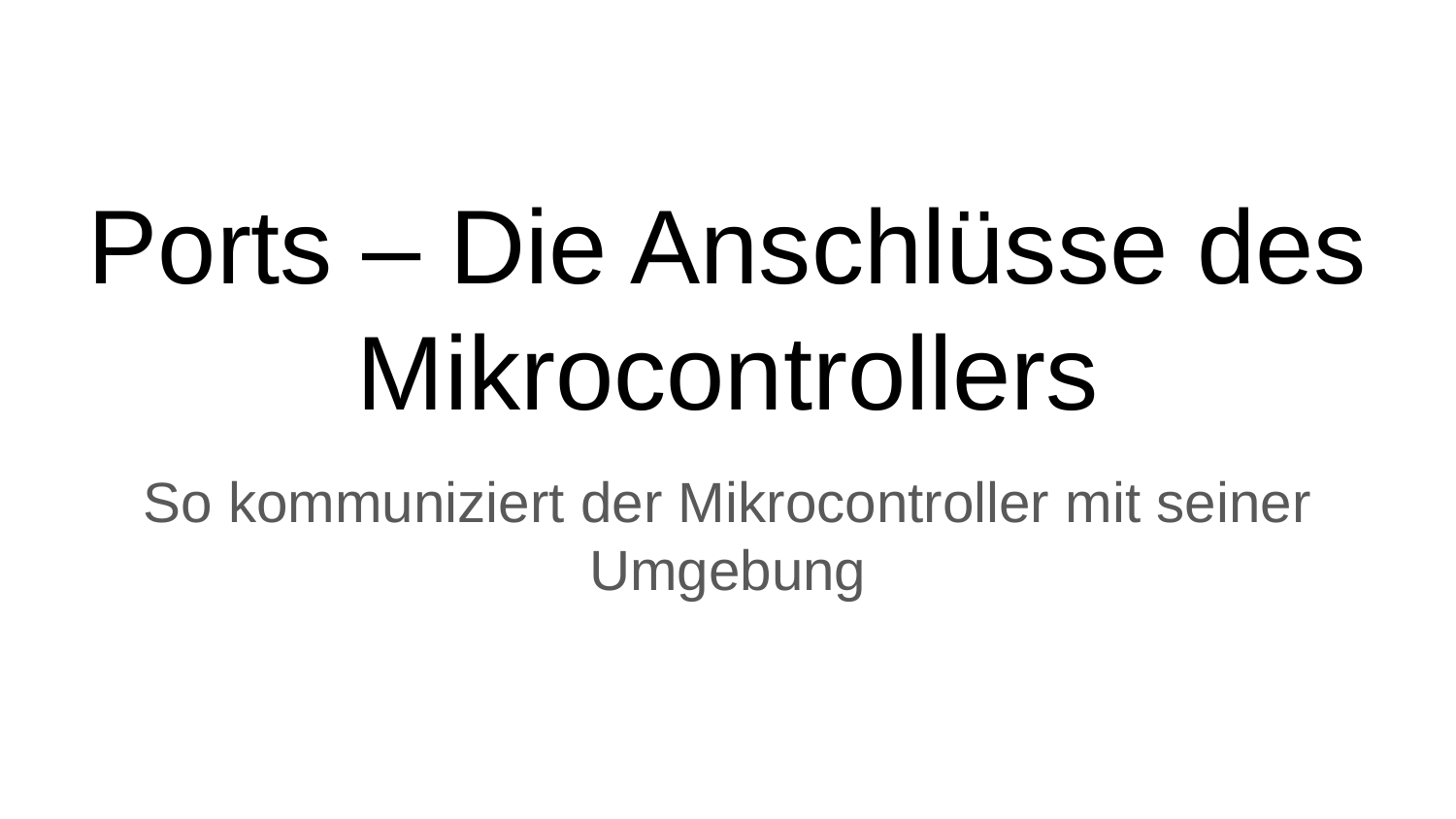

# Ports – Die Anschlüsse des Mikrocontrollers
So kommuniziert der Mikrocontroller mit seiner Umgebung